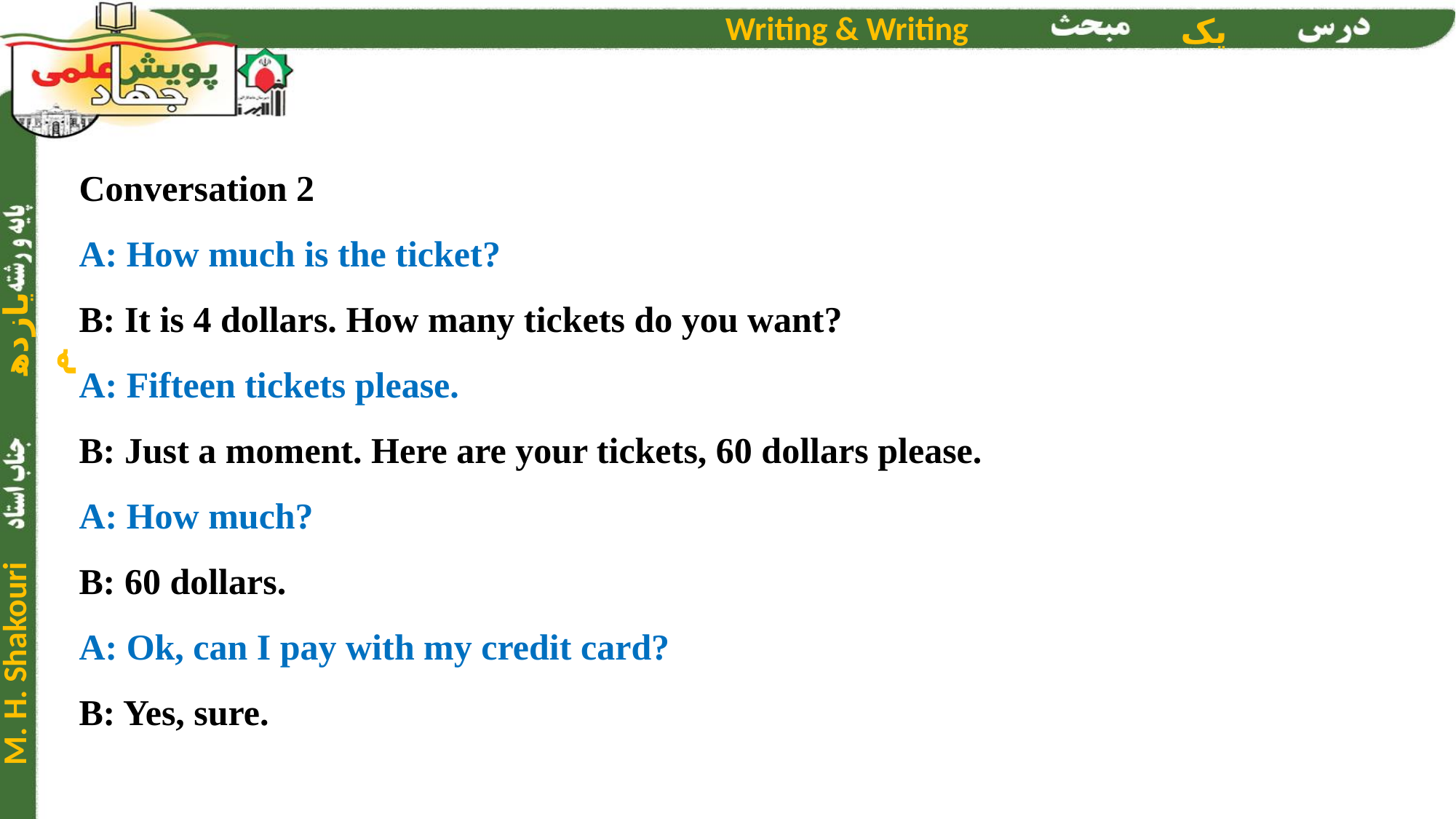

Conversation 2
A: How much is the ticket?
B: It is 4 dollars. How many tickets do you want?
A: Fifteen tickets please.
B: Just a moment. Here are your tickets, 60 dollars please.
A: How much?
B: 60 dollars.
A: Ok, can I pay with my credit card?
B: Yes, sure.